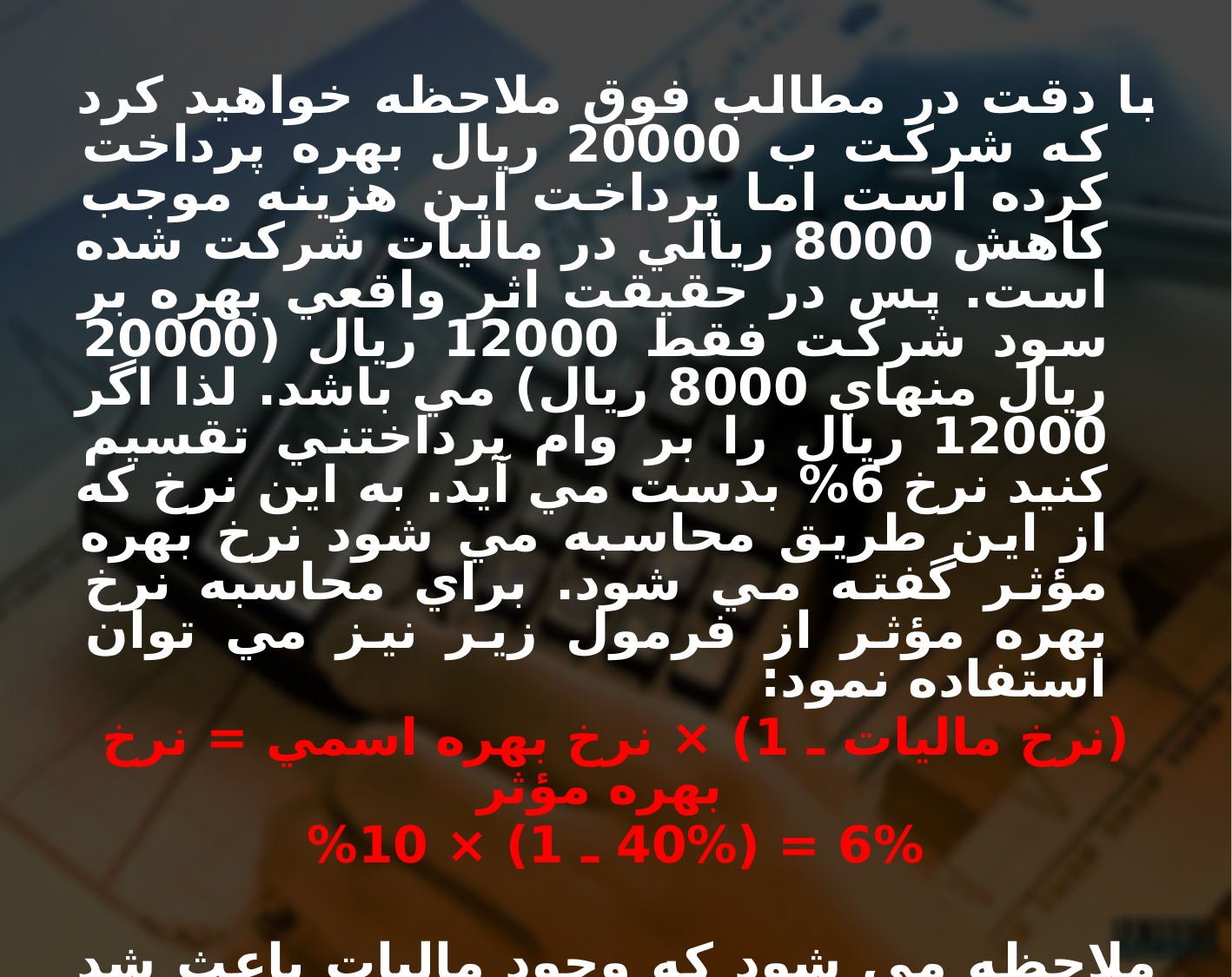

با دقت در مطالب فوق ملاحظه خواهيد كرد كه شركت ب 20000 ريال بهره پرداخت كرده است اما پرداخت اين هزينه موجب كاهش 8000 ريالي در ماليات شركت شده است. پس در حقيقت اثر واقعي بهره بر سود شركت فقط 12000 ريال (20000 ريال منهاي 8000 ريال) مي باشد. لذا اگر 12000 ريال را بر وام پرداختني تقسيم كنيد نرخ 6% بدست مي آيد. به اين نرخ كه از اين طريق محاسبه مي شود نرخ بهره مؤثر گفته مي شود. براي محاسبه نرخ بهره مؤثر از فرمول زير نيز مي توان استفاده نمود:
(نرخ ماليات ـ 1) × نرخ بهره اسمي = نرخ بهره مؤثر
6% = (40% ـ 1) × 10%

ملاحظه مي شود كه وجود ماليات باعث شد كه نرخ مؤثر بهره براي شركت ب نه 10% بلكه 6% باشد.